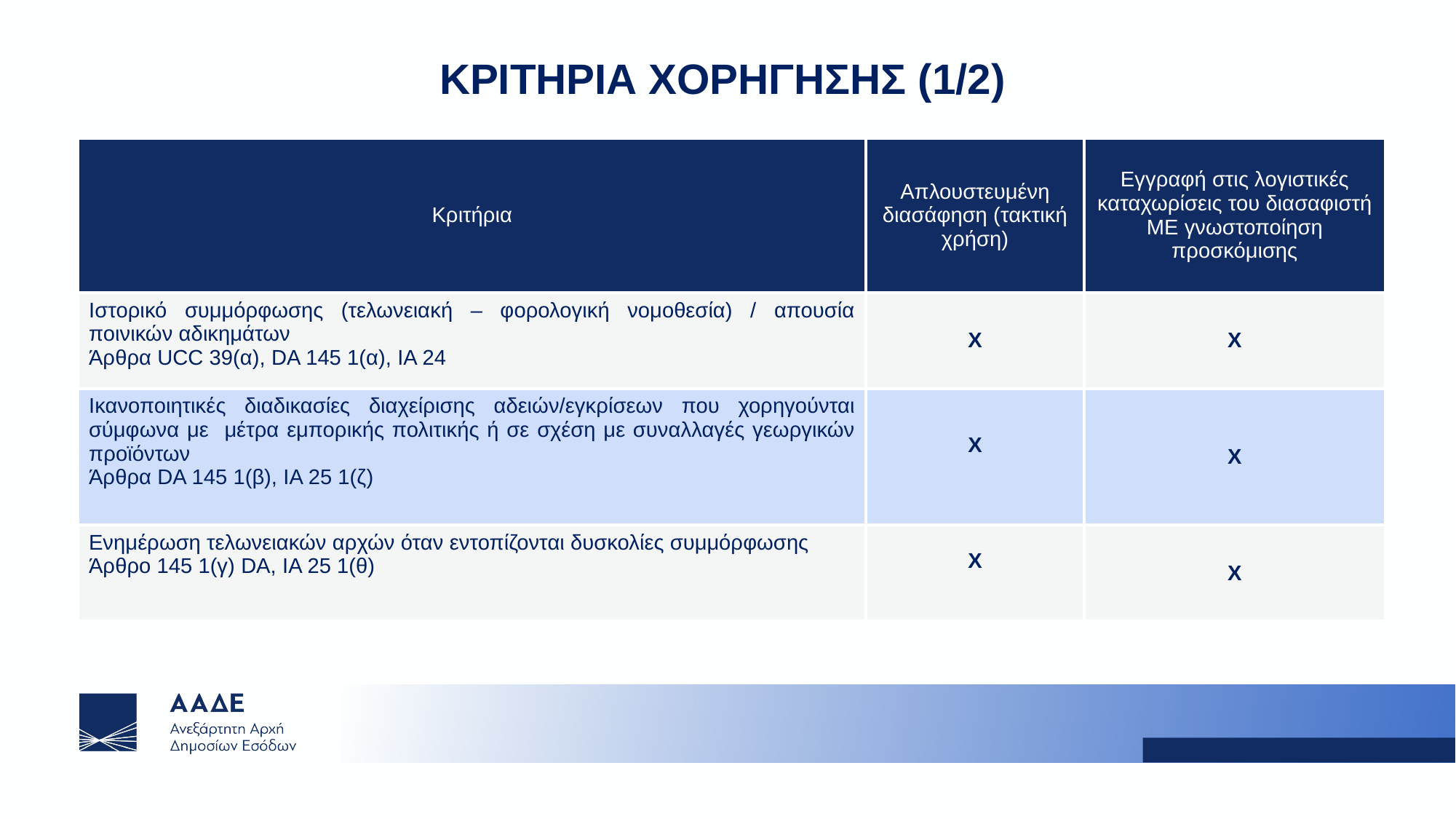

ΚΡΙΤΗΡΙΑ ΧΟΡΗΓΗΣΗΣ (1/2)
| Κριτήρια | Απλουστευμένη διασάφηση (τακτική χρήση) | Εγγραφή στις λογιστικές καταχωρίσεις του διασαφιστή ΜΕ γνωστοποίηση προσκόμισης |
| --- | --- | --- |
| Ιστορικό συμμόρφωσης (τελωνειακή – φορολογική νομοθεσία) / απουσία ποινικών αδικημάτων Άρθρα UCC 39(α), DA 145 1(α), IA 24 | X | X |
| Ικανοποιητικές διαδικασίες διαχείρισης αδειών/εγκρίσεων που χορηγούνται σύμφωνα με μέτρα εμπορικής πολιτικής ή σε σχέση με συναλλαγές γεωργικών προϊόντων Άρθρα DA 145 1(β), ΙΑ 25 1(ζ) | X | X |
| Ενημέρωση τελωνειακών αρχών όταν εντοπίζονται δυσκολίες συμμόρφωσης Άρθρο 145 1(γ) DA, ΙΑ 25 1(θ) | X | X |